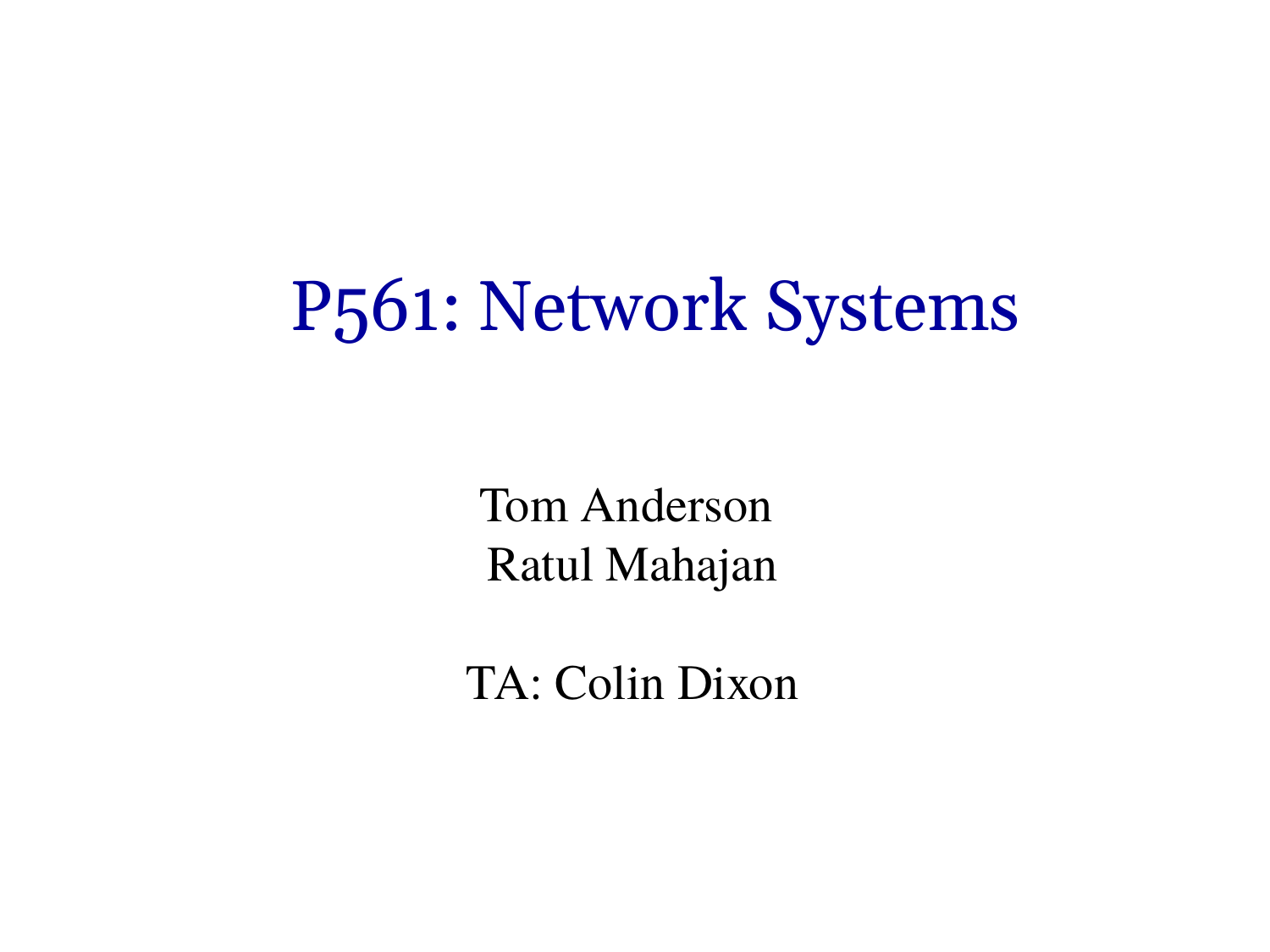

# P561: Network Systems
Tom Anderson
Ratul Mahajan

TA: Colin Dixon